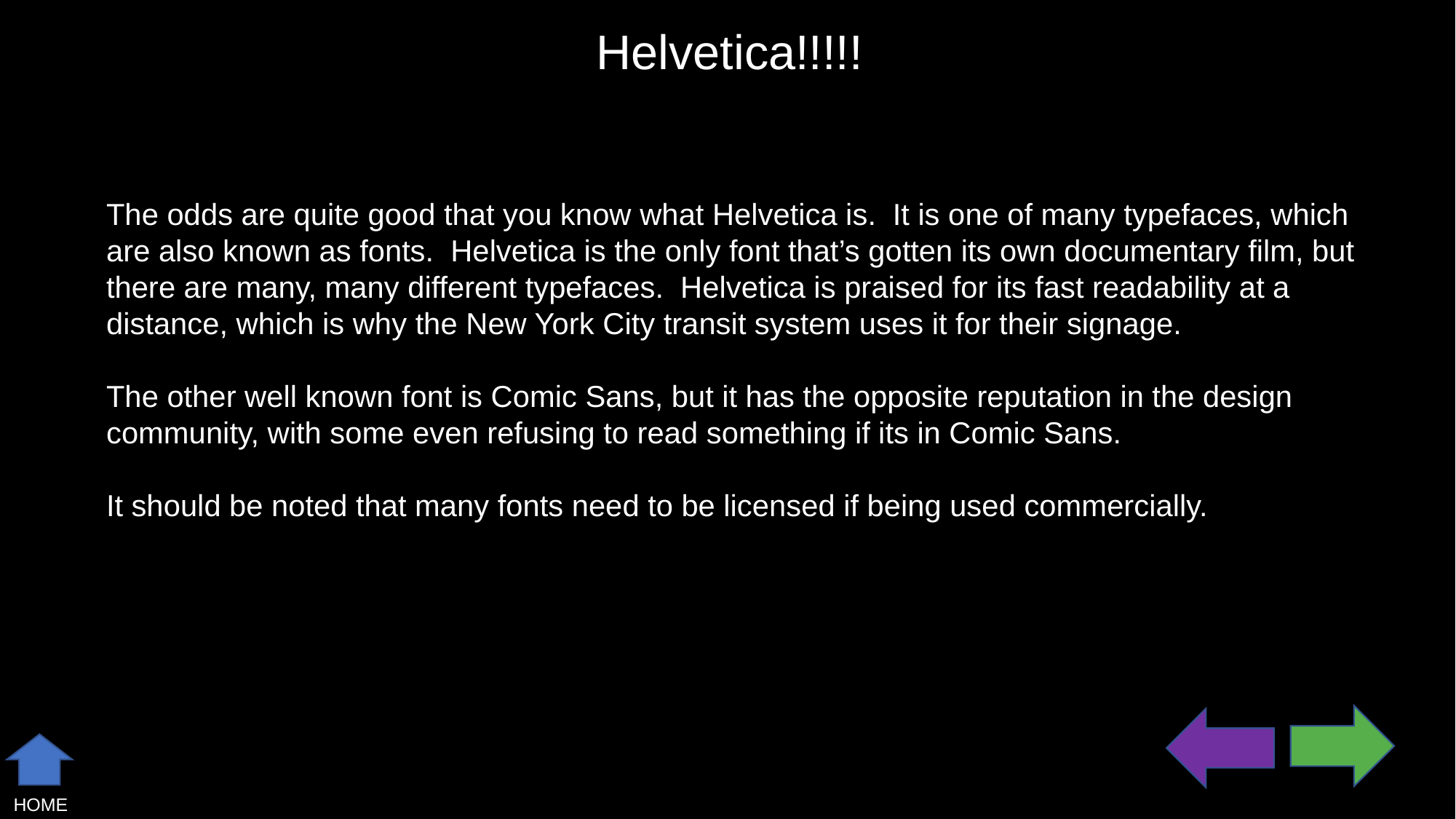

Helvetica!!!!!
The odds are quite good that you know what Helvetica is.  It is one of many typefaces, which are also known as fonts.  Helvetica is the only font that’s gotten its own documentary film, but there are many, many different typefaces.  Helvetica is praised for its fast readability at a distance, which is why the New York City transit system uses it for their signage.

The other well known font is Comic Sans, but it has the opposite reputation in the design community, with some even refusing to read something if its in Comic Sans.

It should be noted that many fonts need to be licensed if being used commercially.

HOME